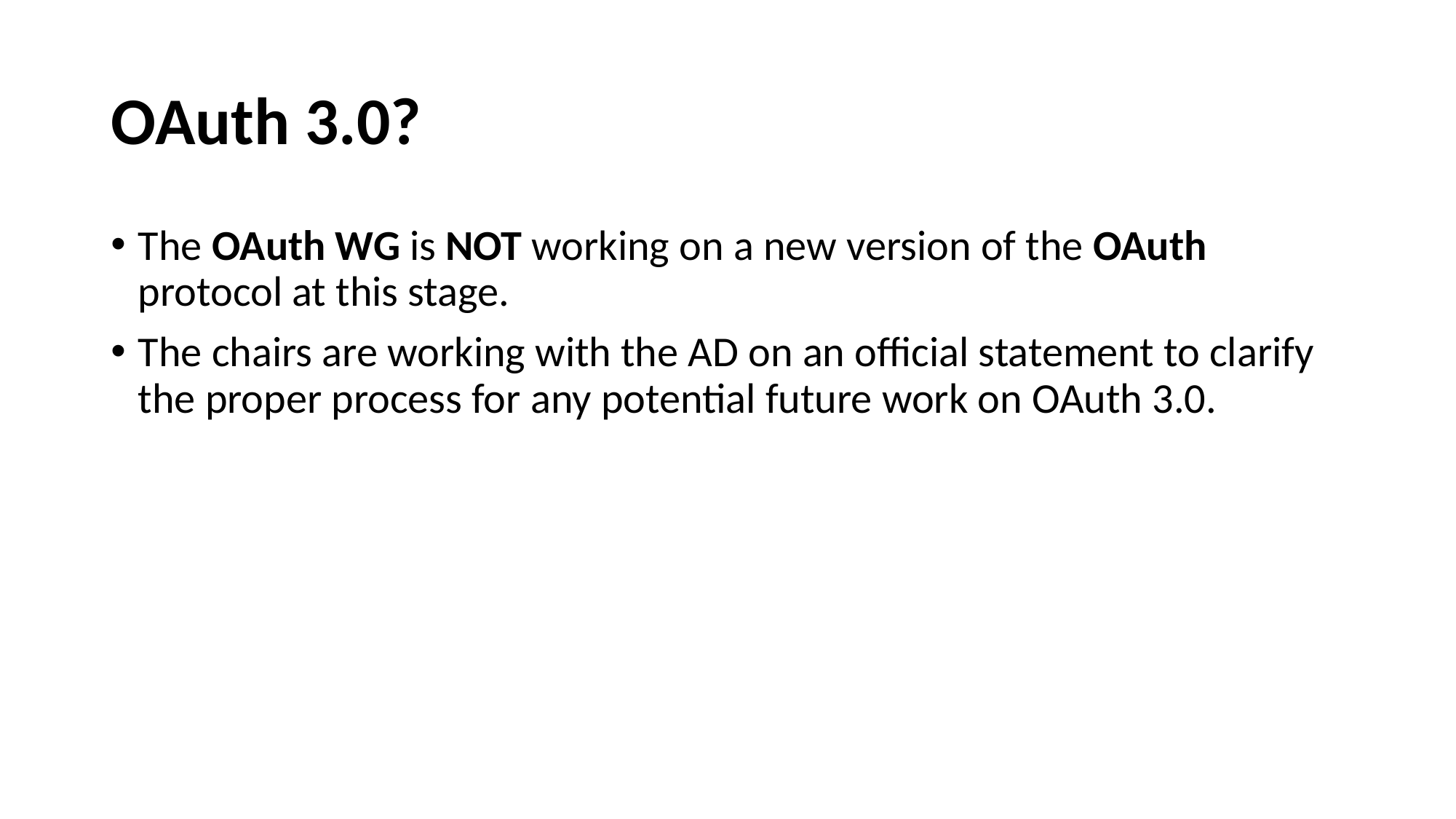

# OAuth 3.0?
The OAuth WG is NOT working on a new version of the OAuth protocol at this stage.
The chairs are working with the AD on an official statement to clarify the proper process for any potential future work on OAuth 3.0.